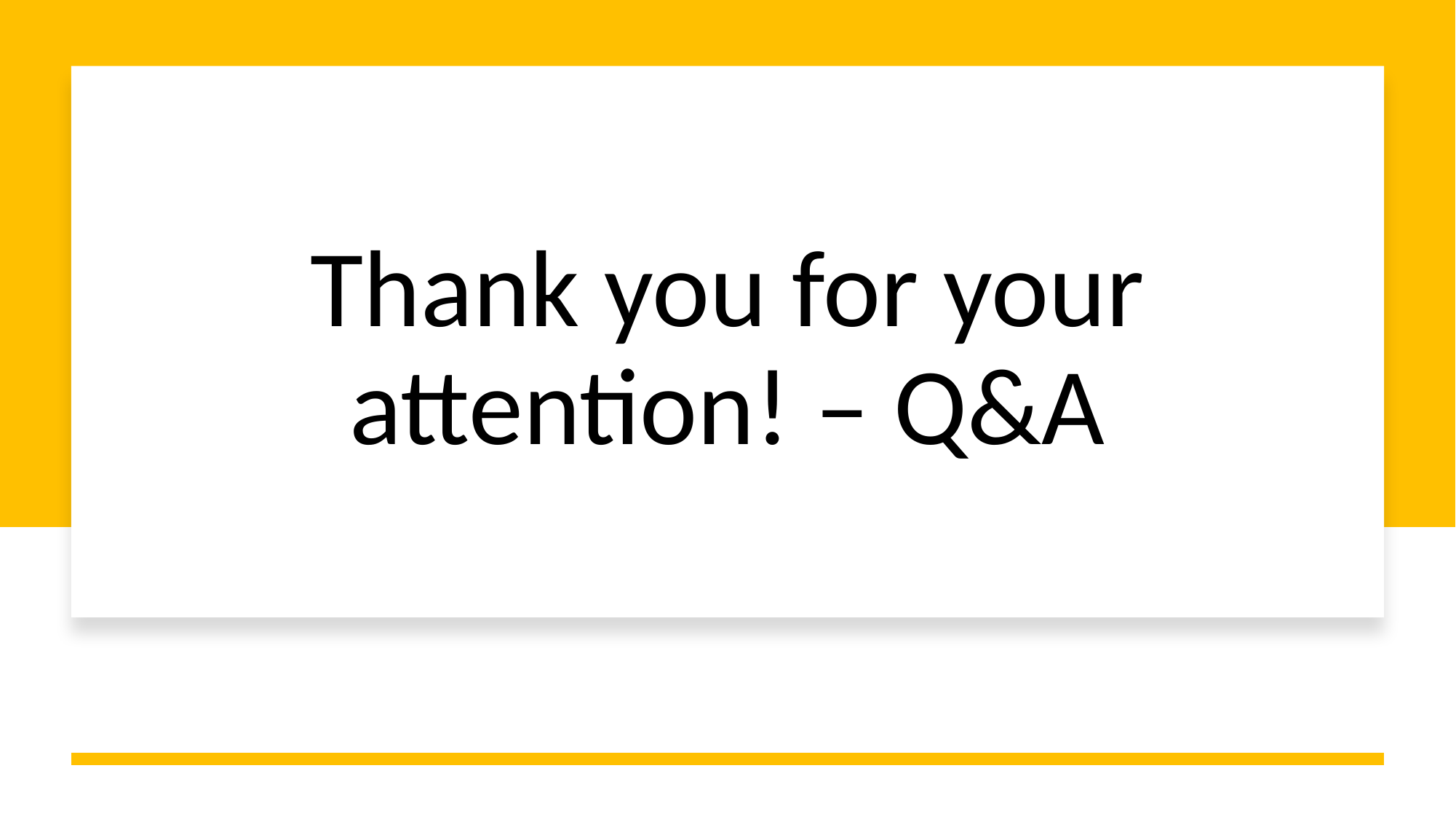

# Thank you for your attention! – Q&A